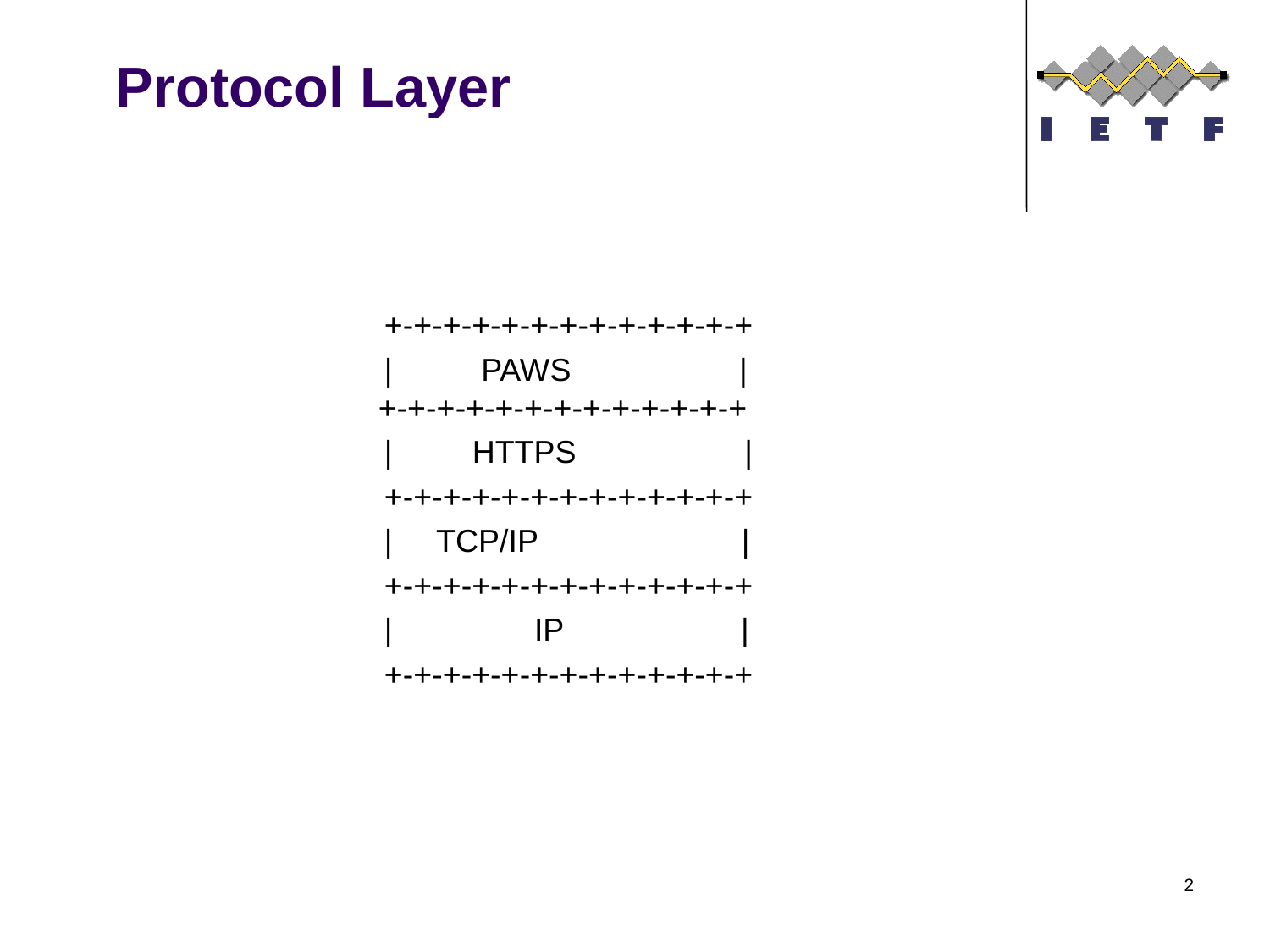

# Protocol Layer

                  +-+-+-+-+-+-+-+-+-+-+-+-+
                  |          PAWS                   |
            +-+-+-+-+-+-+-+-+-+-+-+-+
                  |         HTTPS                   |
                  +-+-+-+-+-+-+-+-+-+-+-+-+
                  |     TCP/IP                       |
                  +-+-+-+-+-+-+-+-+-+-+-+-+
                  |                IP                    |
                  +-+-+-+-+-+-+-+-+-+-+-+-+

2